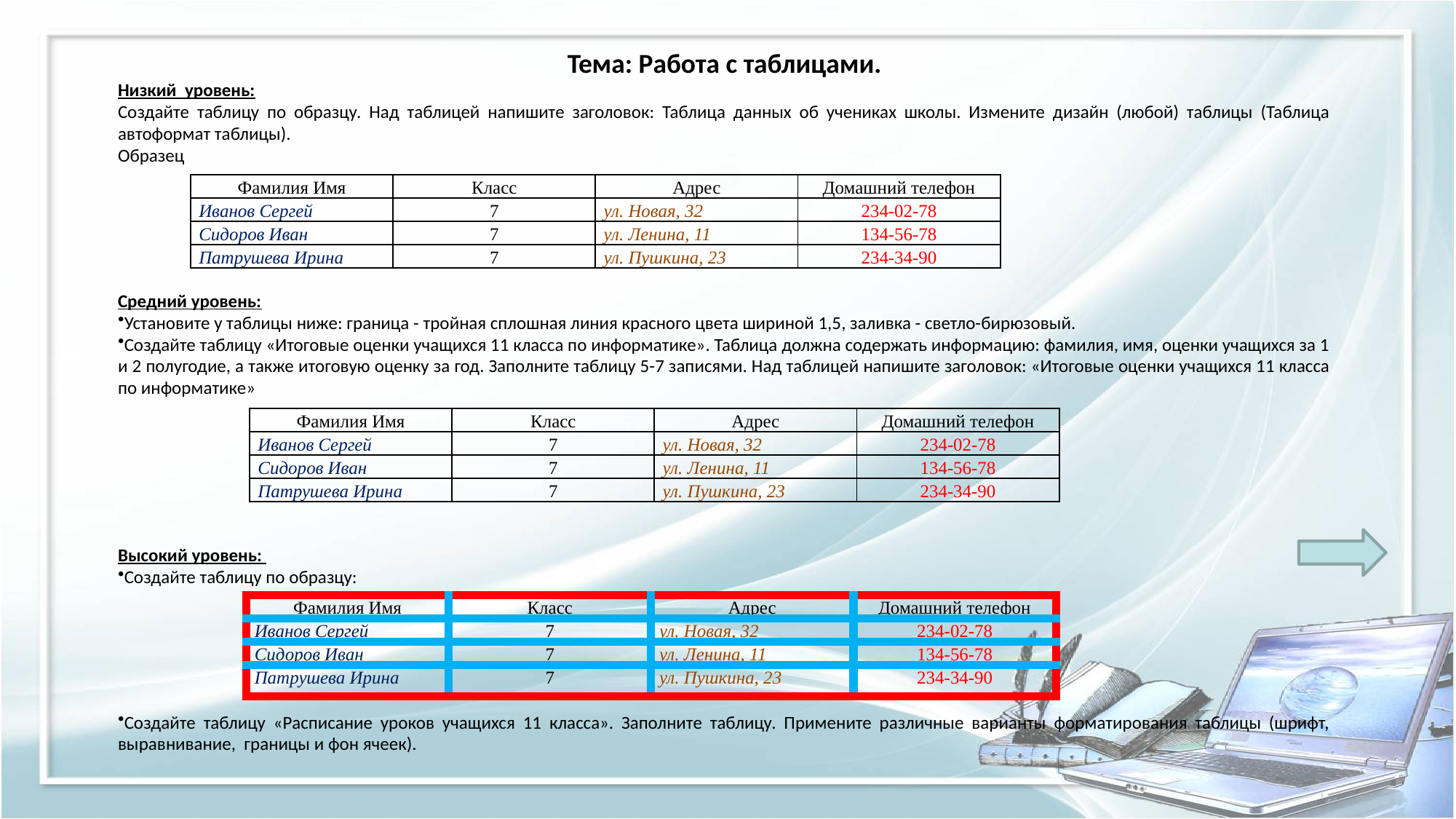

Тема: Работа с таблицами.
Низкий  уровень:
Создайте таблицу по образцу. Над таблицей напишите заголовок: Таблица данных об учениках школы. Измените дизайн (любой) таблицы (Таблица автоформат таблицы).
Образец

Средний уровень:
Установите у таблицы ниже: граница - тройная сплошная линия красного цвета шириной 1,5, заливка - светло-бирюзовый.
Создайте таблицу «Итоговые оценки учащихся 11 класса по информатике». Таблица должна содержать информацию: фамилия, имя, оценки учащихся за 1 и 2 полугодие, а также итоговую оценку за год. Заполните таблицу 5-7 записями. Над таблицей напишите заголовок: «Итоговые оценки учащихся 11 класса по информатике»

Высокий уровень:
Создайте таблицу по образцу:

Создайте таблицу «Расписание уроков учащихся 11 класса». Заполните таблицу. Примените различные варианты форматирования таблицы (шрифт, выравнивание,  границы и фон ячеек).
| Фамилия Имя | Класс | Адрес | Домашний телефон |
| --- | --- | --- | --- |
| Иванов Сергей | 7 | ул. Новая, 32 | 234-02-78 |
| Сидоров Иван | 7 | ул. Ленина, 11 | 134-56-78 |
| Патрушева Ирина | 7 | ул. Пушкина, 23 | 234-34-90 |
| Фамилия Имя | Класс | Адрес | Домашний телефон |
| --- | --- | --- | --- |
| Иванов Сергей | 7 | ул. Новая, 32 | 234-02-78 |
| Сидоров Иван | 7 | ул. Ленина, 11 | 134-56-78 |
| Патрушева Ирина | 7 | ул. Пушкина, 23 | 234-34-90 |

| Фамилия Имя | Класс | Адрес | Домашний телефон |
| --- | --- | --- | --- |
| Иванов Сергей | 7 | ул. Новая, 32 | 234-02-78 |
| Сидоров Иван | 7 | ул. Ленина, 11 | 134-56-78 |
| Патрушева Ирина | 7 | ул. Пушкина, 23 | 234-34-90 |